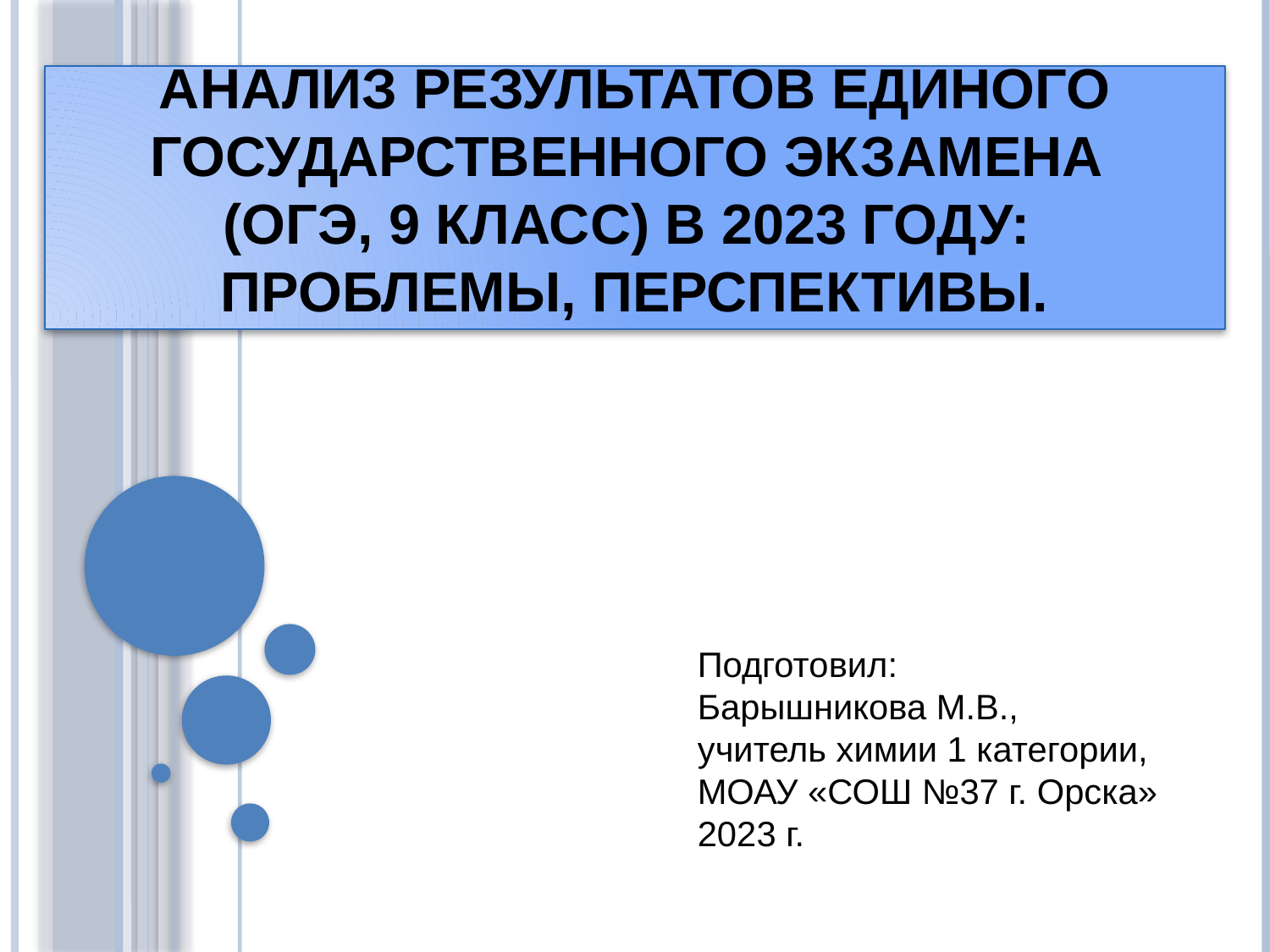

# Анализ результатов единого государственного экзамена (ОГЭ, 9 класс) в 2023 году: проблемы, перспективы.
Подготовил:
Барышникова М.В.,
учитель химии 1 категории,
МОАУ «СОШ №37 г. Орска»
2023 г.